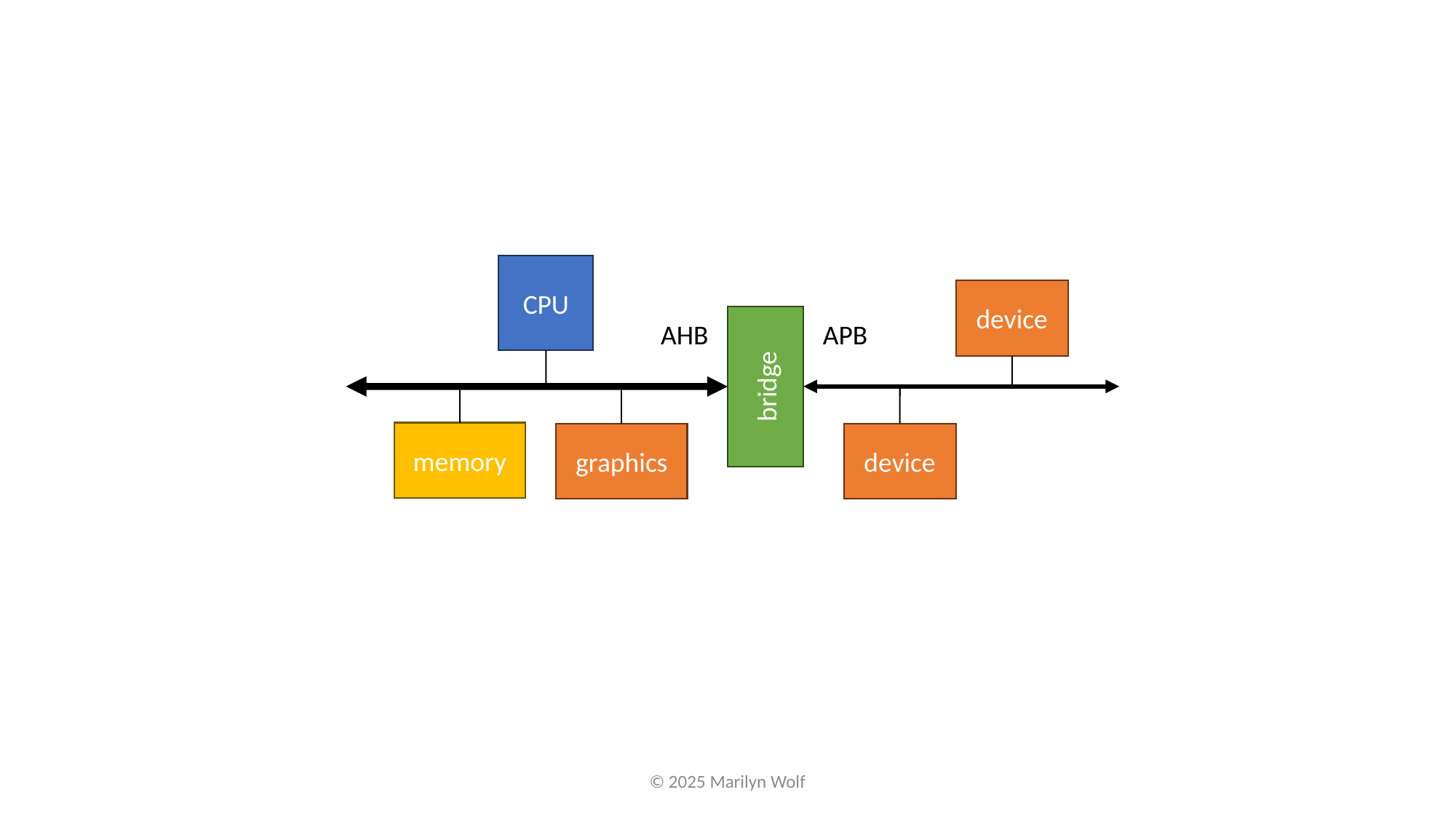

CPU
device
AHB
APB
bridge
memory
graphics
device
© 2025 Marilyn Wolf